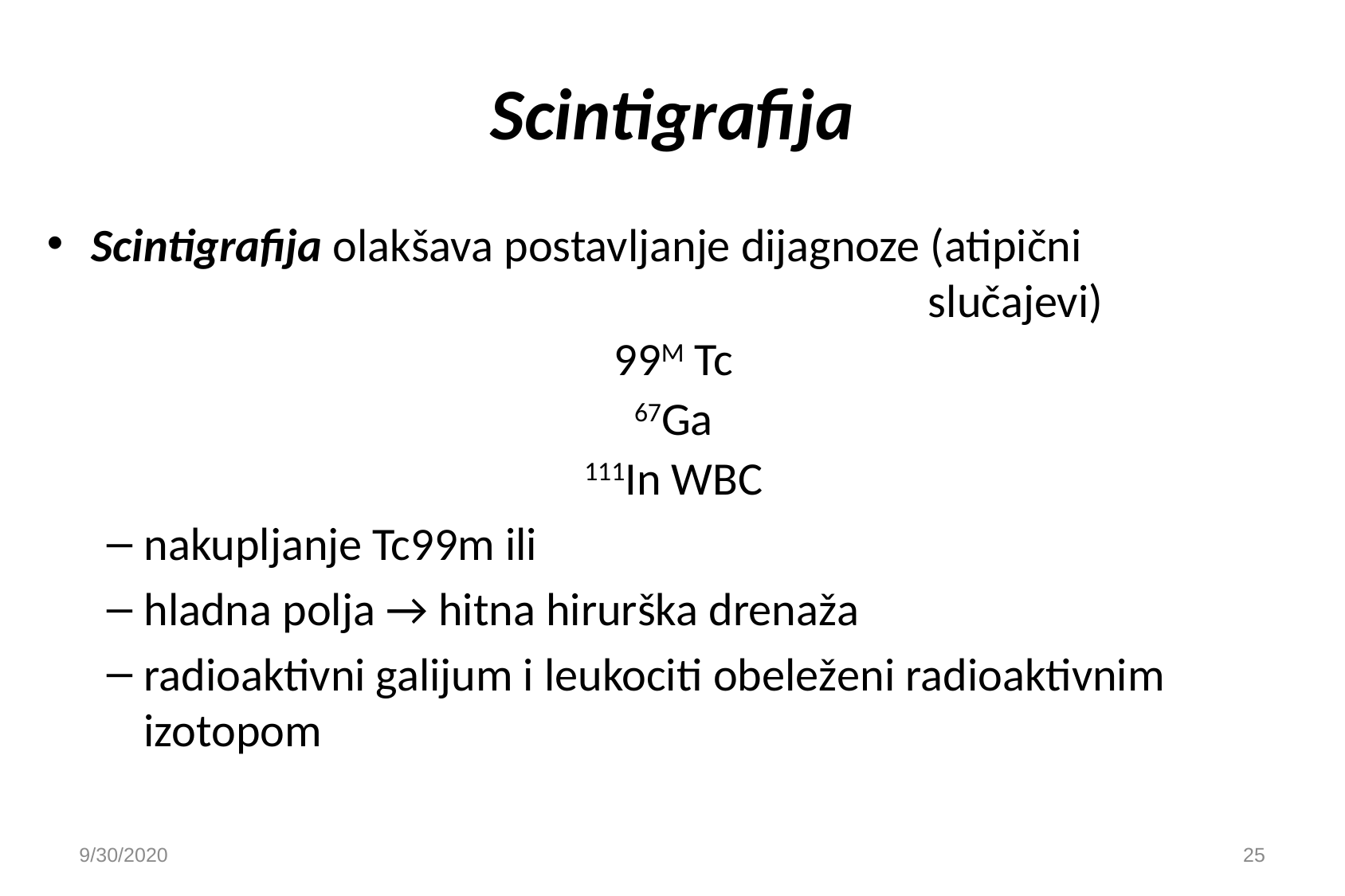

# Scintigrafija
Scintigrafija olakšava postavljanje dijagnoze (atipični 									slučajevi)
99M Tc
67Ga
111In WBC
nakupljanje Tc99m ili
hladna polja → hitna hirurška drenaža
radioaktivni galijum i leukociti obeleženi radioaktivnim izotopom

9/30/2020
25